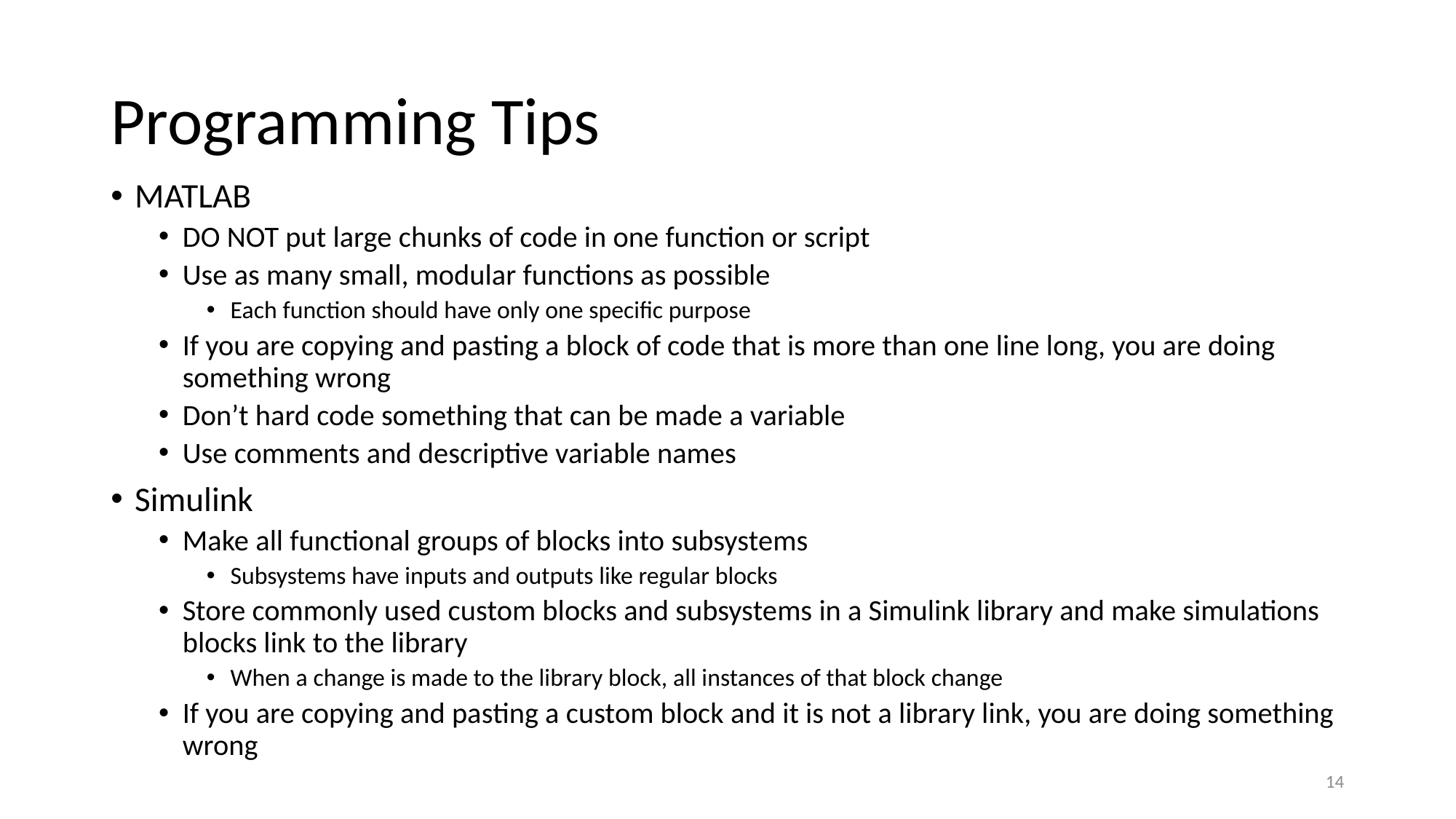

# Programming Tips
MATLAB
DO NOT put large chunks of code in one function or script
Use as many small, modular functions as possible
Each function should have only one specific purpose
If you are copying and pasting a block of code that is more than one line long, you are doing something wrong
Don’t hard code something that can be made a variable
Use comments and descriptive variable names
Simulink
Make all functional groups of blocks into subsystems
Subsystems have inputs and outputs like regular blocks
Store commonly used custom blocks and subsystems in a Simulink library and make simulations blocks link to the library
When a change is made to the library block, all instances of that block change
If you are copying and pasting a custom block and it is not a library link, you are doing something wrong
14